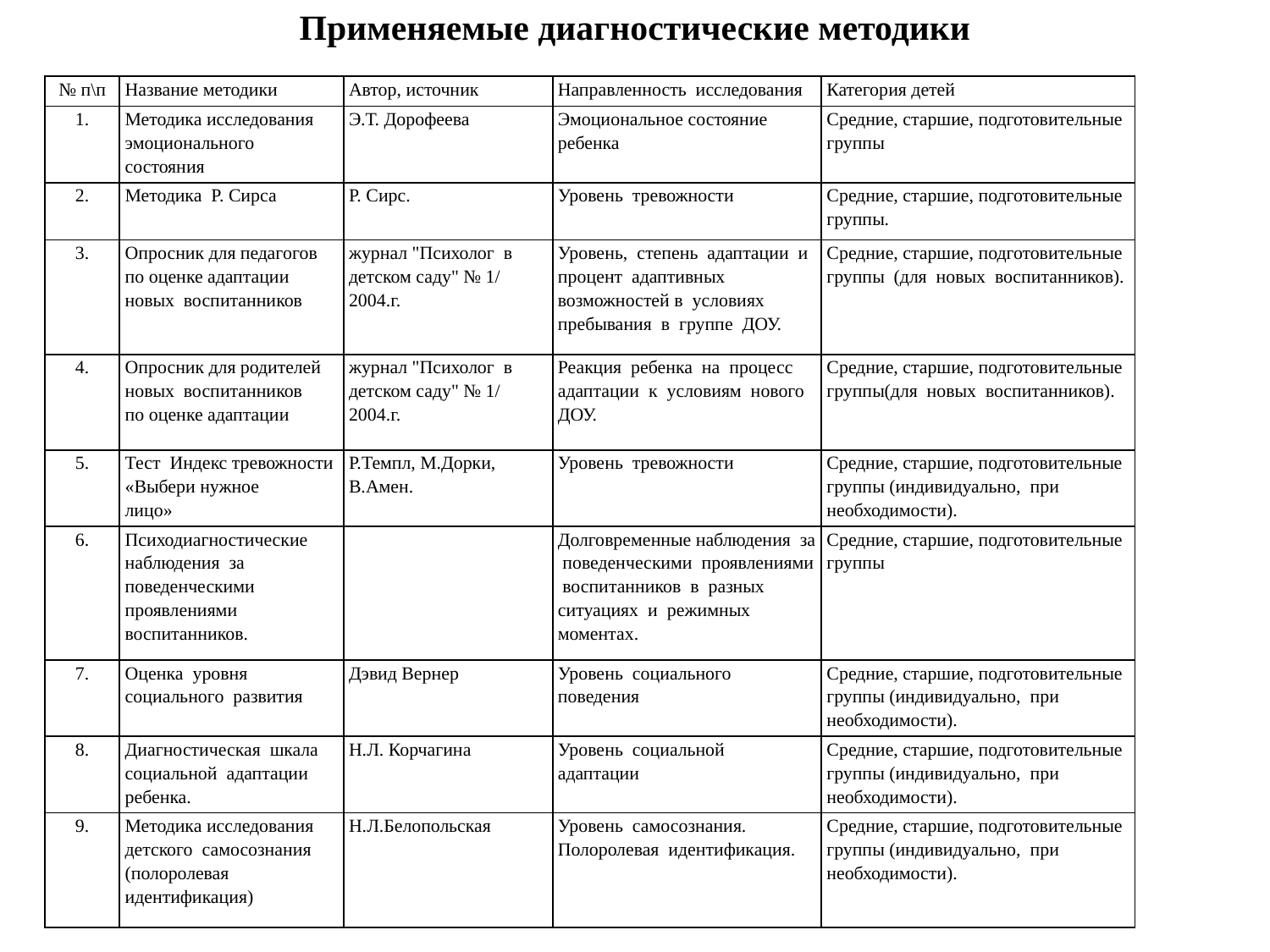

# Применяемые диагностические методики
| № п\п | Название методики | Автор, источник | Направленность исследования | Категория детей |
| --- | --- | --- | --- | --- |
| 1. | Методика исследования эмоционального состояния | Э.Т. Дорофеева | Эмоциональное состояние ребенка | средние, старшие, подготовительные группы |
| 2. | Методика Р. Сирса | Р. Сирс. | Уровень тревожности | средние, старшие, подготовительные группы. |
| 3. | Опросник для педагогов по оценке адаптации новых воспитанников | журнал "Психолог в детском саду" № 1/ 2004.г. | Уровень, степень адаптации и процент адаптивных возможностей в условиях пребывания в группе ДОУ. | средние, старшие, подготовительные группы (для новых воспитанников). |
| 4. | Опросник для родителей новых воспитанников по оценке адаптации | журнал "Психолог в детском саду" № 1/ 2004.г. | Реакция ребенка на процесс адаптации к условиям нового ДОУ. | средние, старшие, подготовительные группы(для новых воспитанников). |
| 5. | Тест Индекс тревожности «Выбери нужное лицо» | Р.Темпл, М.Дорки, В.Амен. | Уровень тревожности | Средние, старшие, подготовительные группы (индивидуально, при необходимости). |
| 6. | Психодиагностические наблюдения за поведенческими проявлениями воспитанников. |  | Долговременные наблюдения за поведенческими проявлениями воспитанников в разных ситуациях и режимных моментах. | средние, старшие, подготовительные группы |
| 7. | Оценка уровня социального развития | Дэвид Вернер | Уровень социального поведения | средние, старшие, подготовительные группы (индивидуально, при необходимости). |
| 8. | Диагностическая шкала социальной адаптации ребенка. | Н.Л. Корчагина | Уровень социальной адаптации | средние, старшие, подготовительные группы (индивидуально, при необходимости). |
| 9. | Методика исследования детского самосознания (полоролевая идентификация) | Н.Л.Белопольская | Уровень самосознания. Полоролевая идентификация. | средние, старшие, подготовительные группы (индивидуально, при необходимости). |